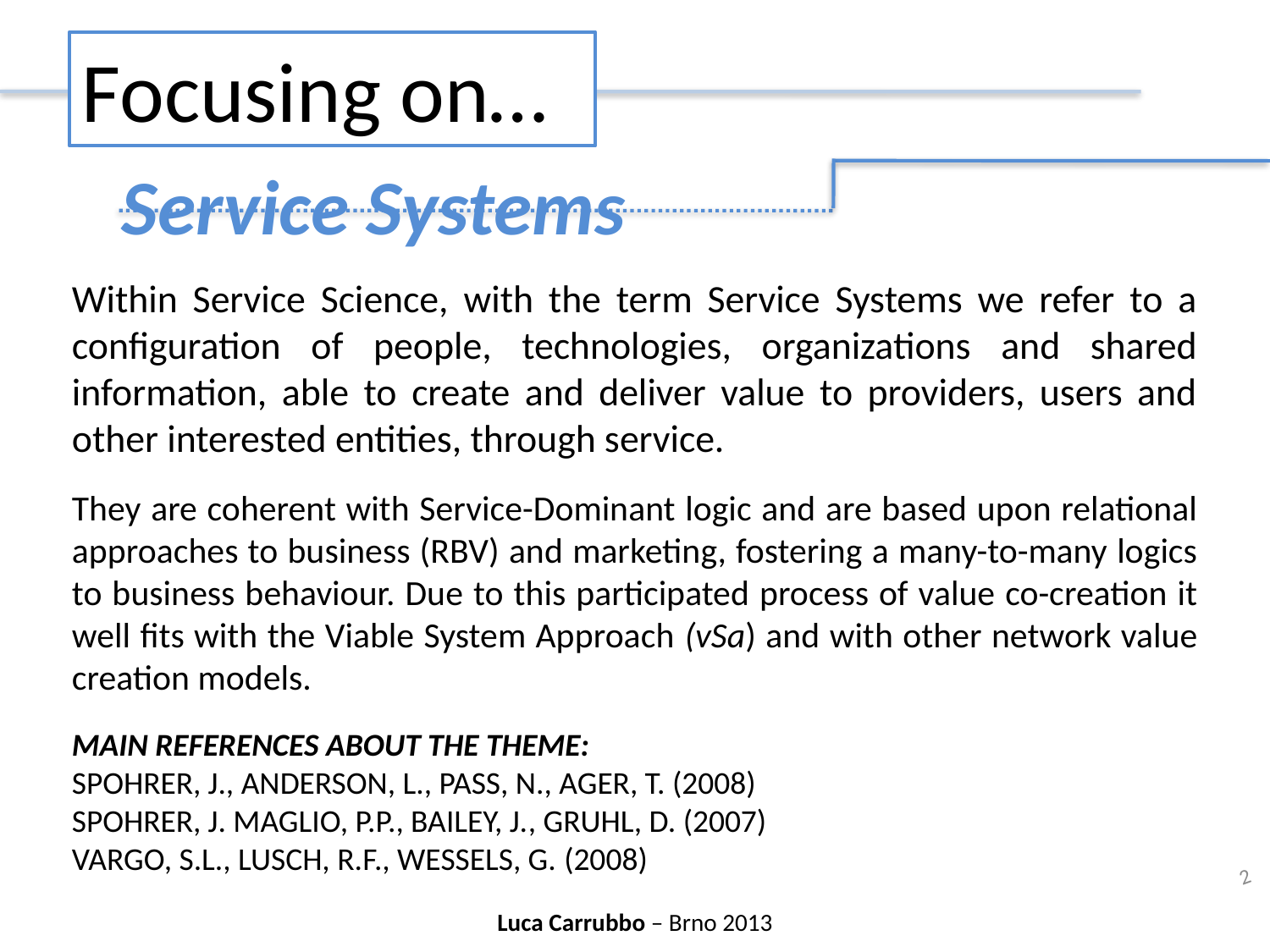

Focusing on…
Service Systems
Within Service Science, with the term Service Systems we refer to a configuration of people, technologies, organizations and shared information, able to create and deliver value to providers, users and other interested entities, through service.

They are coherent with Service-Dominant logic and are based upon relational approaches to business (RBV) and marketing, fostering a many-to-many logics to business behaviour. Due to this participated process of value co-creation it well fits with the Viable System Approach (vSa) and with other network value creation models.

Main References about the theme:
Spohrer, J., Anderson, L., Pass, N., Ager, T. (2008)
Spohrer, J. Maglio, P.P., Bailey, J., Gruhl, D. (2007)
Vargo, S.L., Lusch, R.F., Wessels, G. (2008)
2